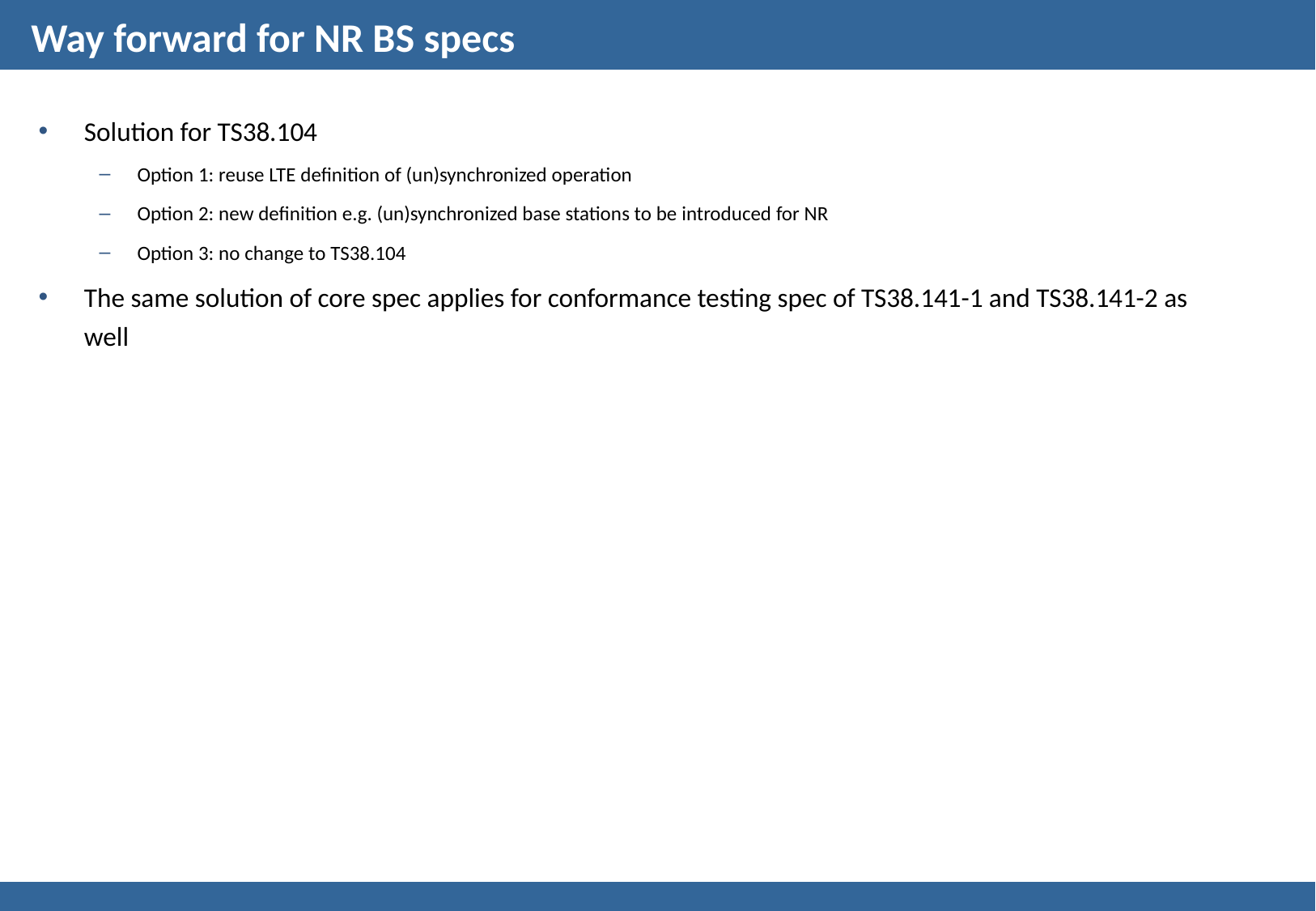

# Way forward for NR BS specs
Solution for TS38.104
Option 1: reuse LTE definition of (un)synchronized operation
Option 2: new definition e.g. (un)synchronized base stations to be introduced for NR
Option 3: no change to TS38.104
The same solution of core spec applies for conformance testing spec of TS38.141-1 and TS38.141-2 as well